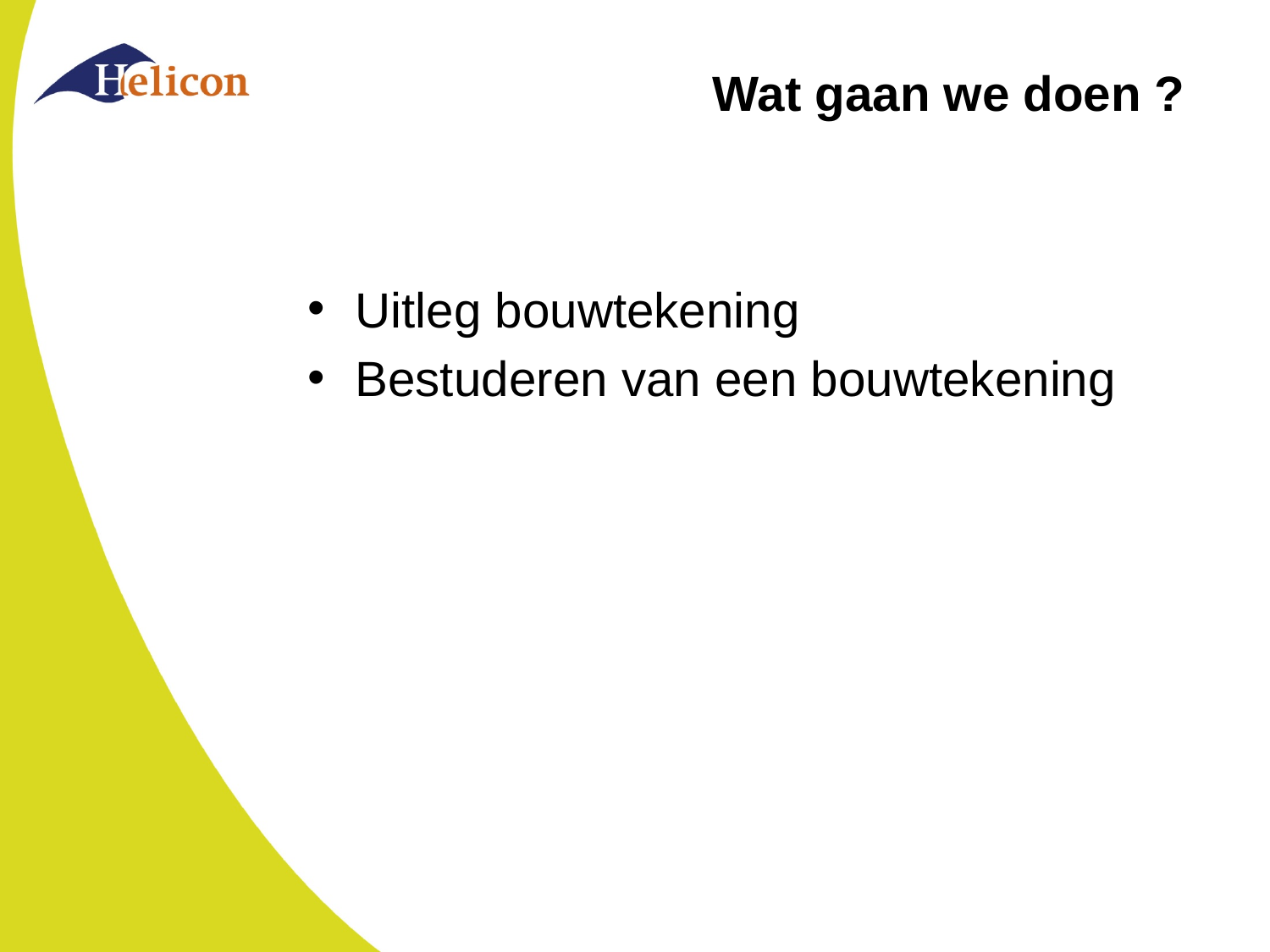

# Wat gaan we doen ?
Uitleg bouwtekening
Bestuderen van een bouwtekening